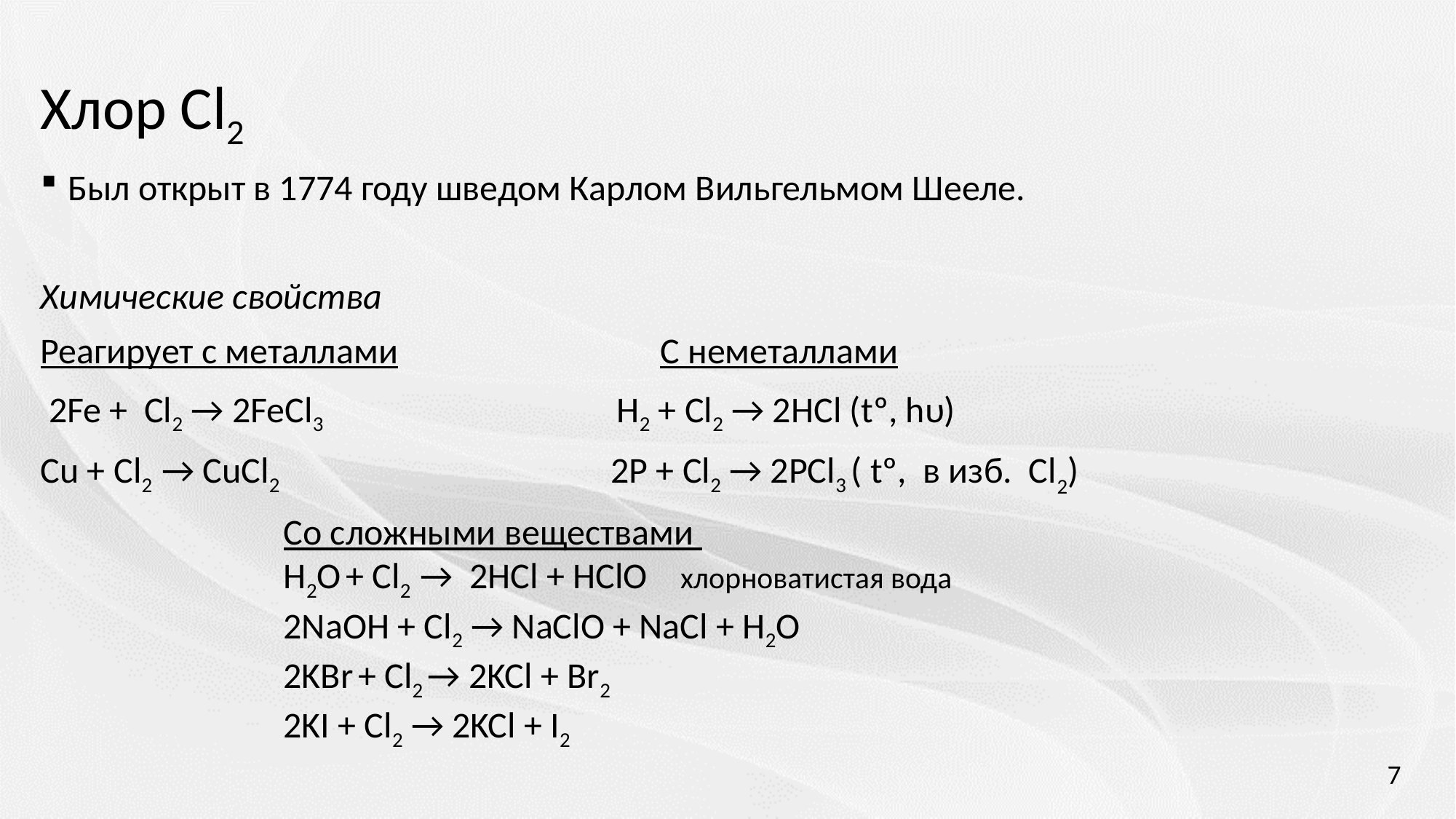

# Хлор Cl2
Был открыт в 1774 году шведом Карлом Вильгельмом Шееле.

Химические свойства
Реагирует с металлами                                С неметаллами
 2Fe +  Cl2 → 2FeCl3                                                              H2 + Cl2 → 2HCl (tº, hυ)
Cu + Cl2  → CuCl2                                                                      2P + Cl2 → 2PCl3 ( tº,  в изб.  Сl2)

Со сложными веществами
H2O + Cl2  →  2HCl + HClO    хлорноватистая вода
2NaOH + Cl2 → NaClO + NaCl + H2O
2KBr + Cl2 → 2KCl + Br2
2KI + Cl2 → 2KCl + I2

7